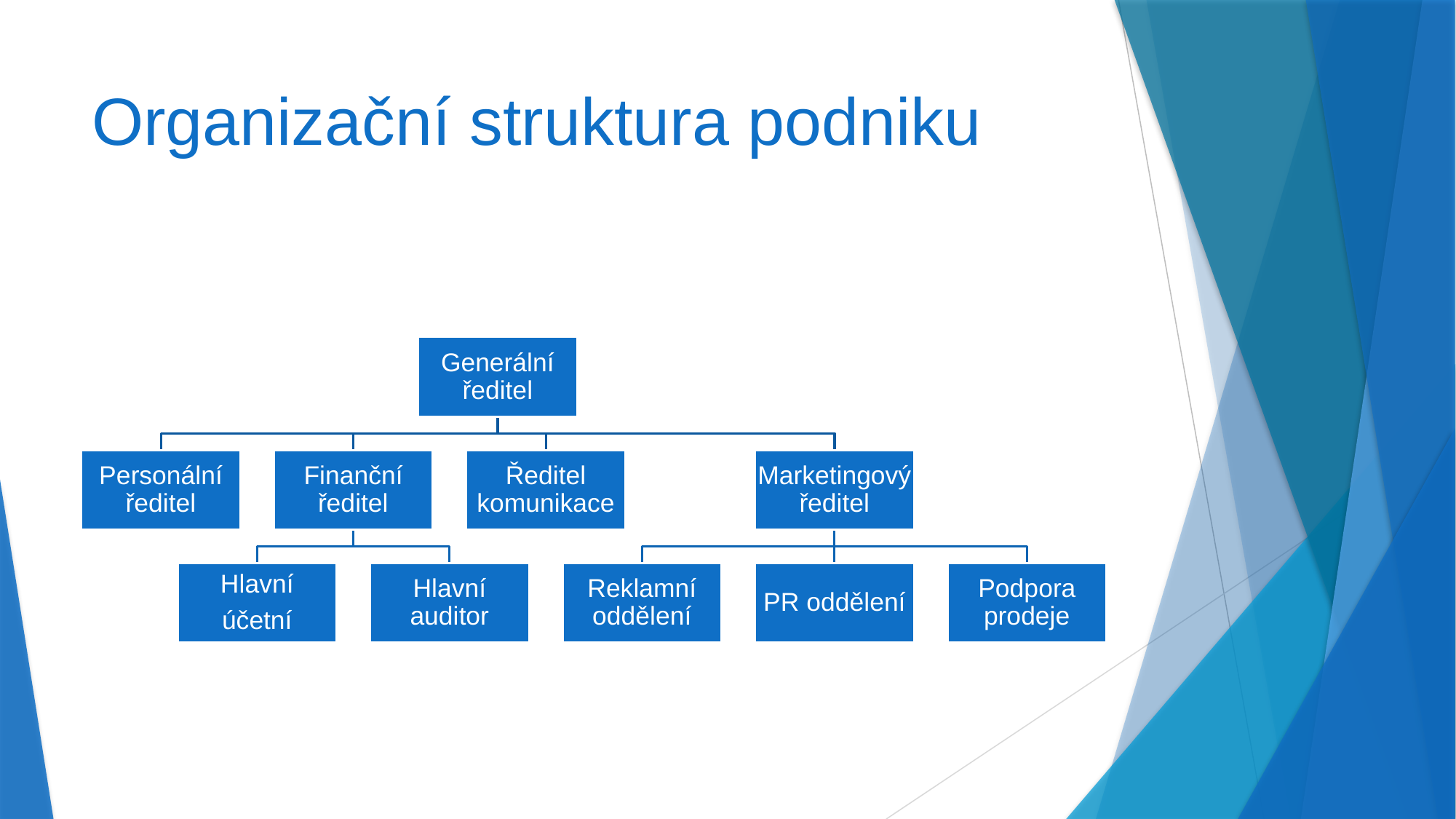

# Organizační struktura podniku
Generální ředitel
Personální ředitel
Finanční ředitel
Hlavní
účetní
Hlavní auditor
Ředitel komunikace
Marketingový ředitel
Reklamní oddělení
PR oddělení
Podpora prodeje